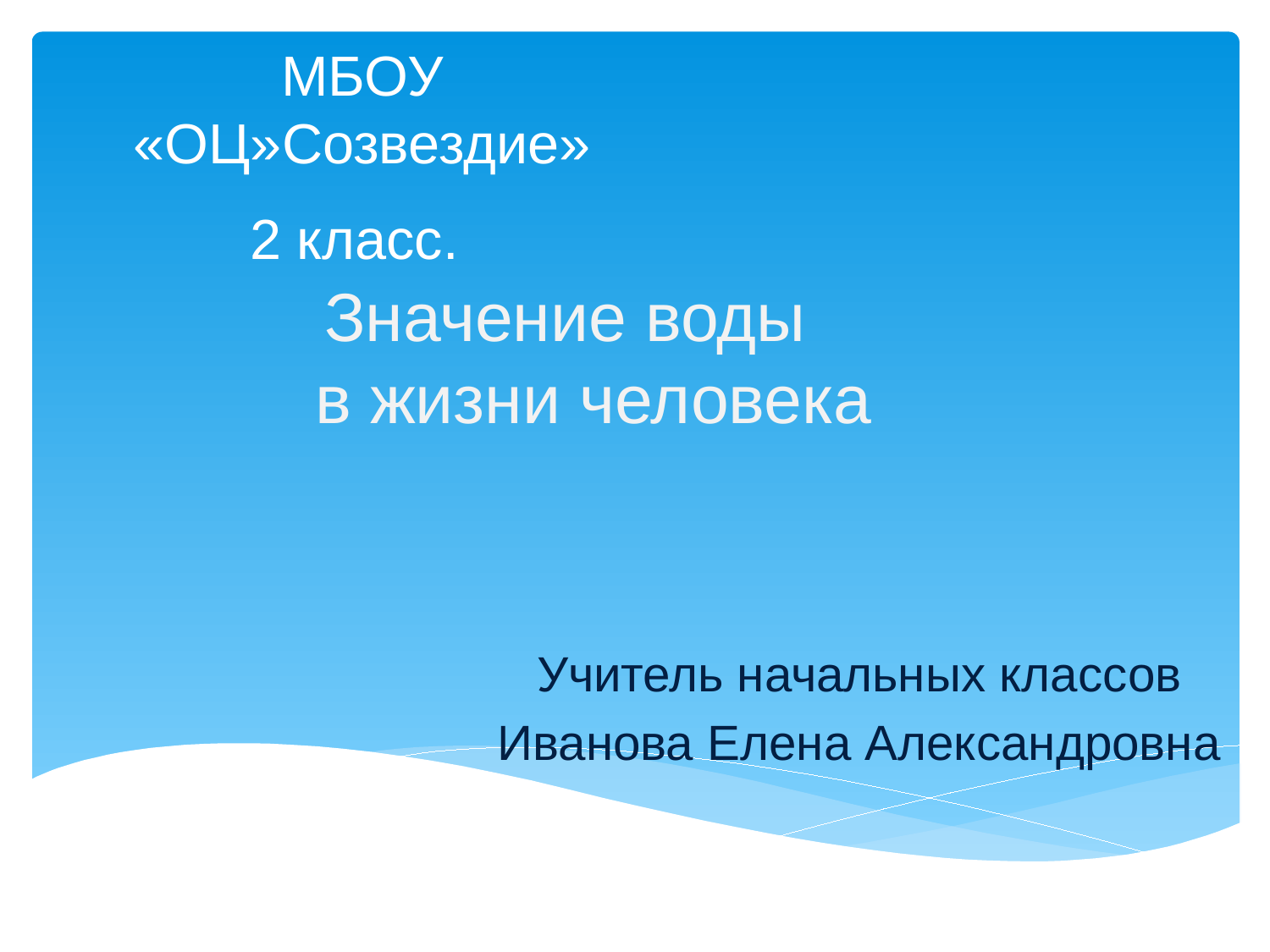

МБОУ «ОЦ»Созвездие»
2 класс.
# Значение воды в жизни человека
Учитель начальных классов
Иванова Елена Александровна